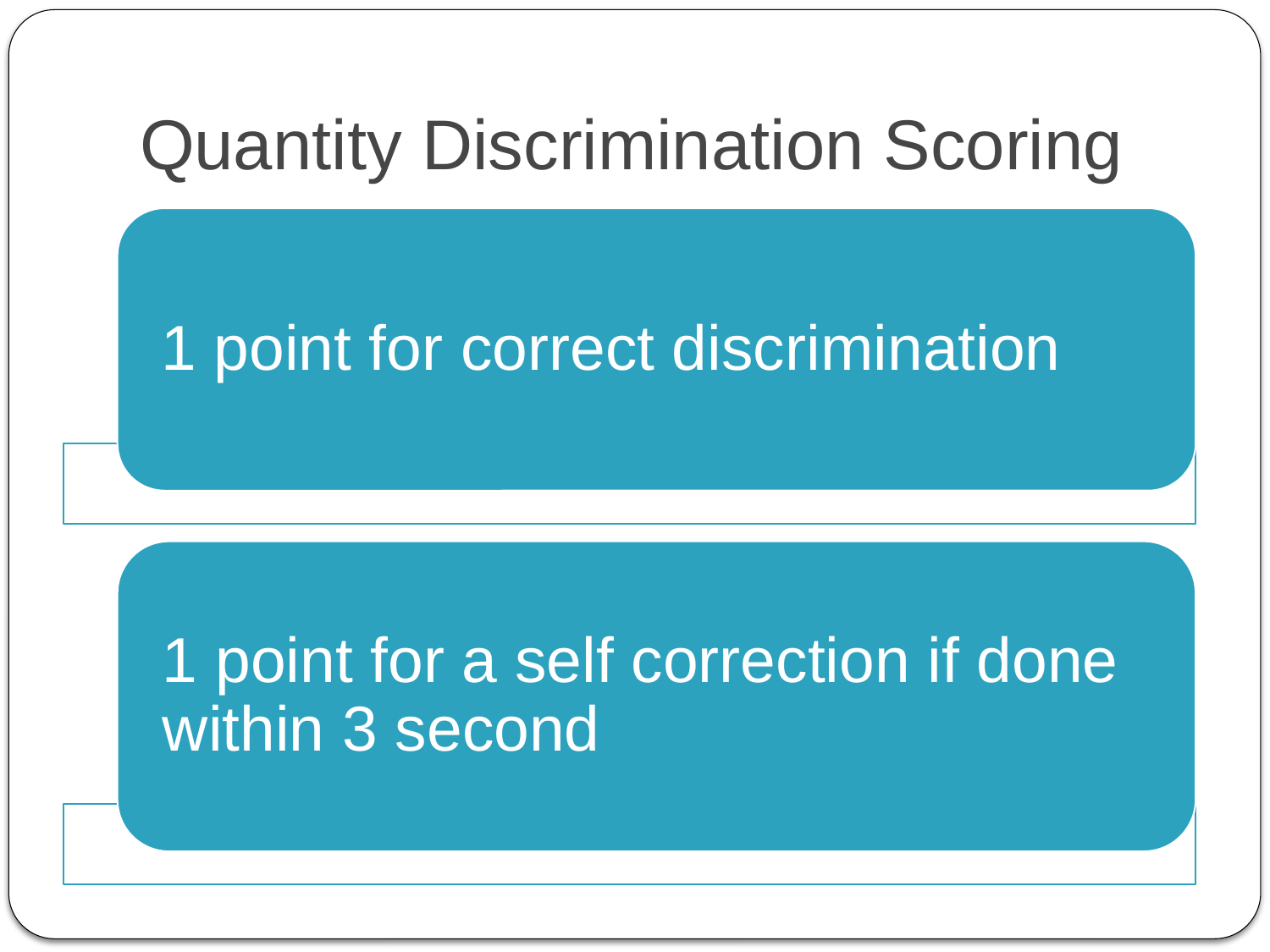

# Quantity Discrimination Scoring
1 point for correct discrimination
1 point for a self correction if done within 3 second